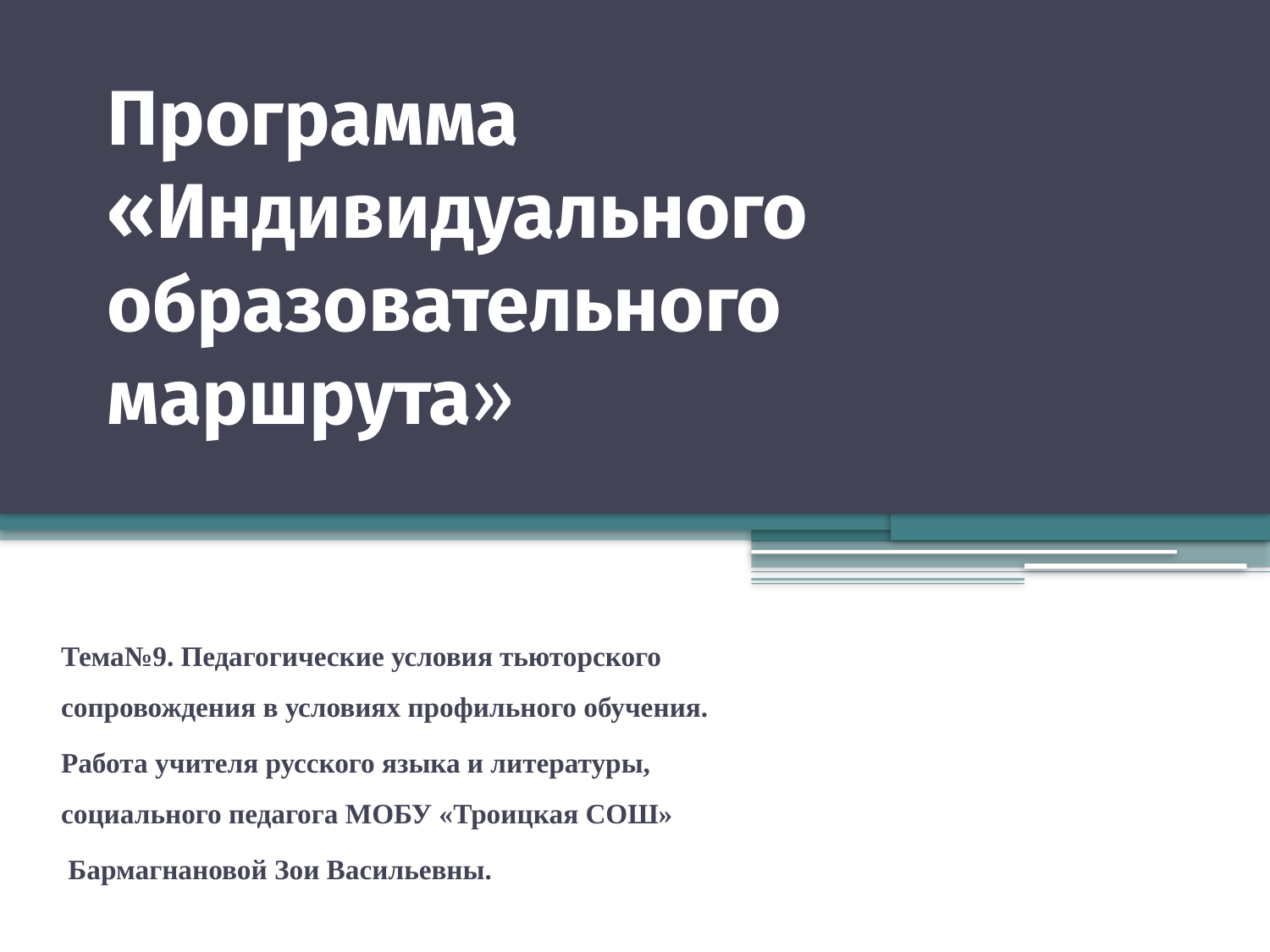

# Программа «Индивидуального образовательного маршрута»
Тема№9. Педагогические условия тьюторского сопровождения в условиях профильного обучения.
Работа учителя русского языка и литературы, социального педагога МОБУ «Троицкая СОШ»
 Бармагнановой Зои Васильевны.